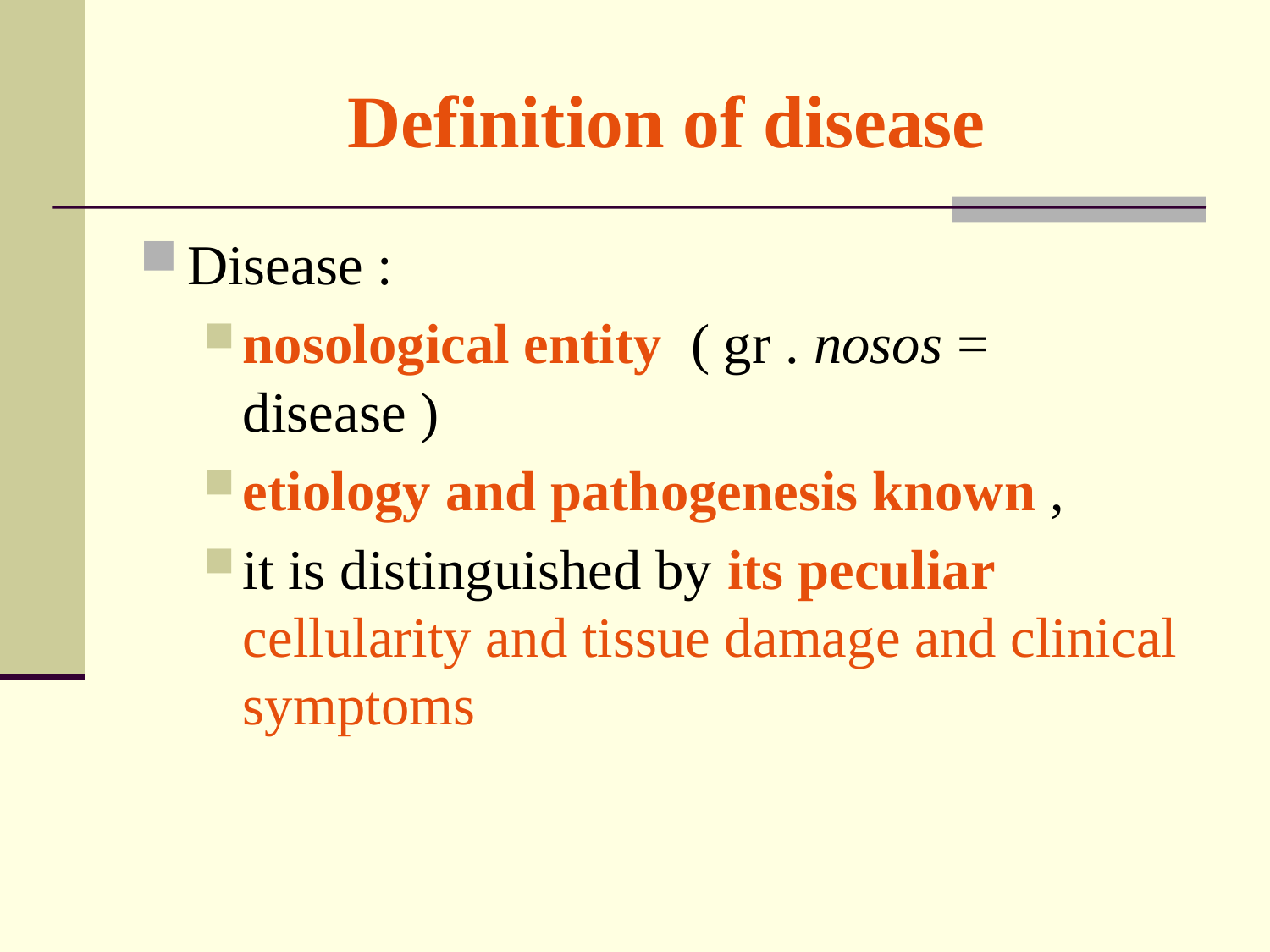

# Definition of disease
Disease :
nosological entity  ( gr . nosos = disease )
etiology and pathogenesis known ,
it is distinguished by its peculiar cellularity and tissue damage and clinical symptoms